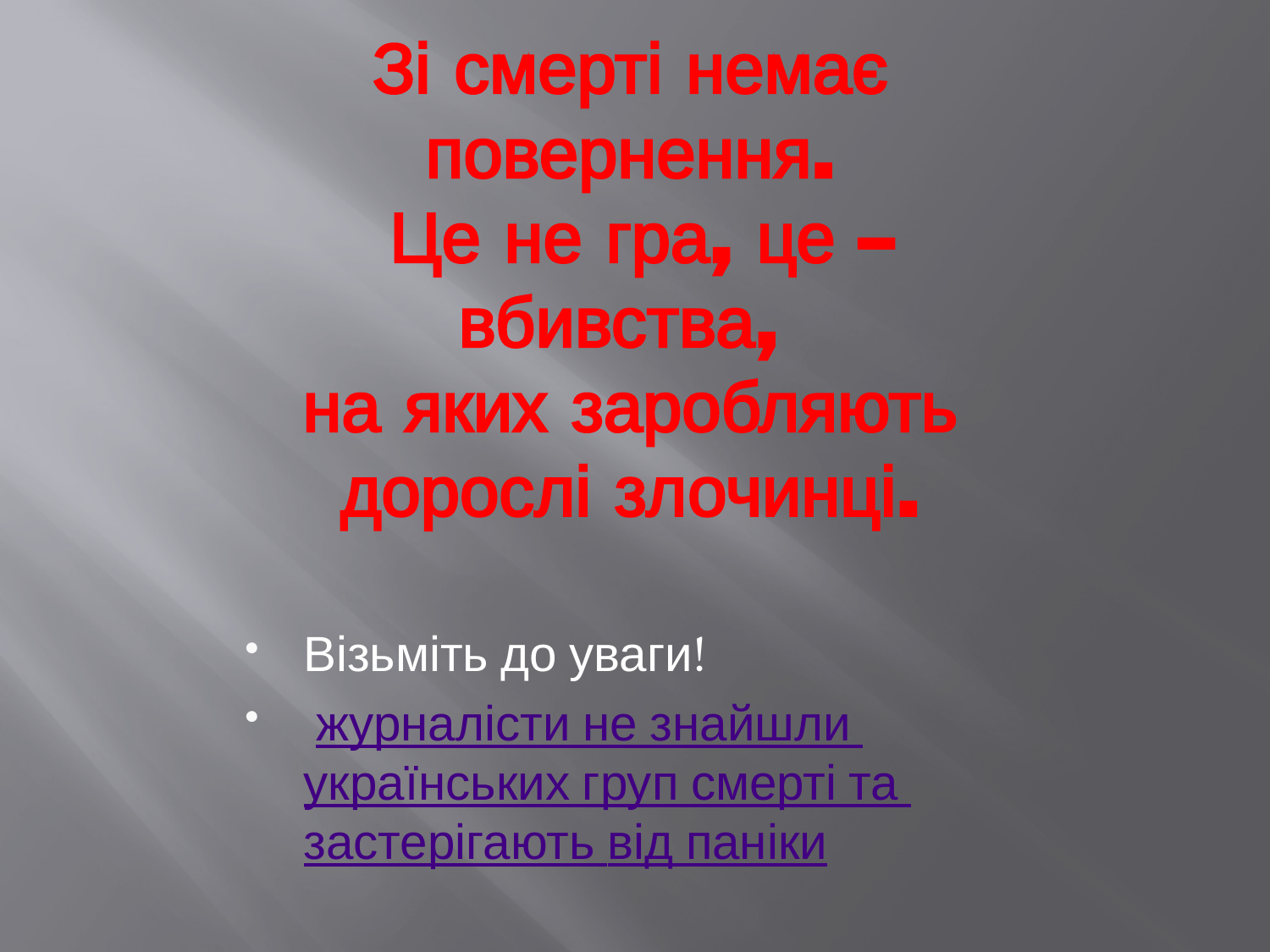

Зі смерті немає повернення.
 Це не гра, це – вбивства,
на яких заробляють дорослі злочинці.
Візьміть до уваги!
 журналісти не знайшли українських груп смерті та застерігають від паніки